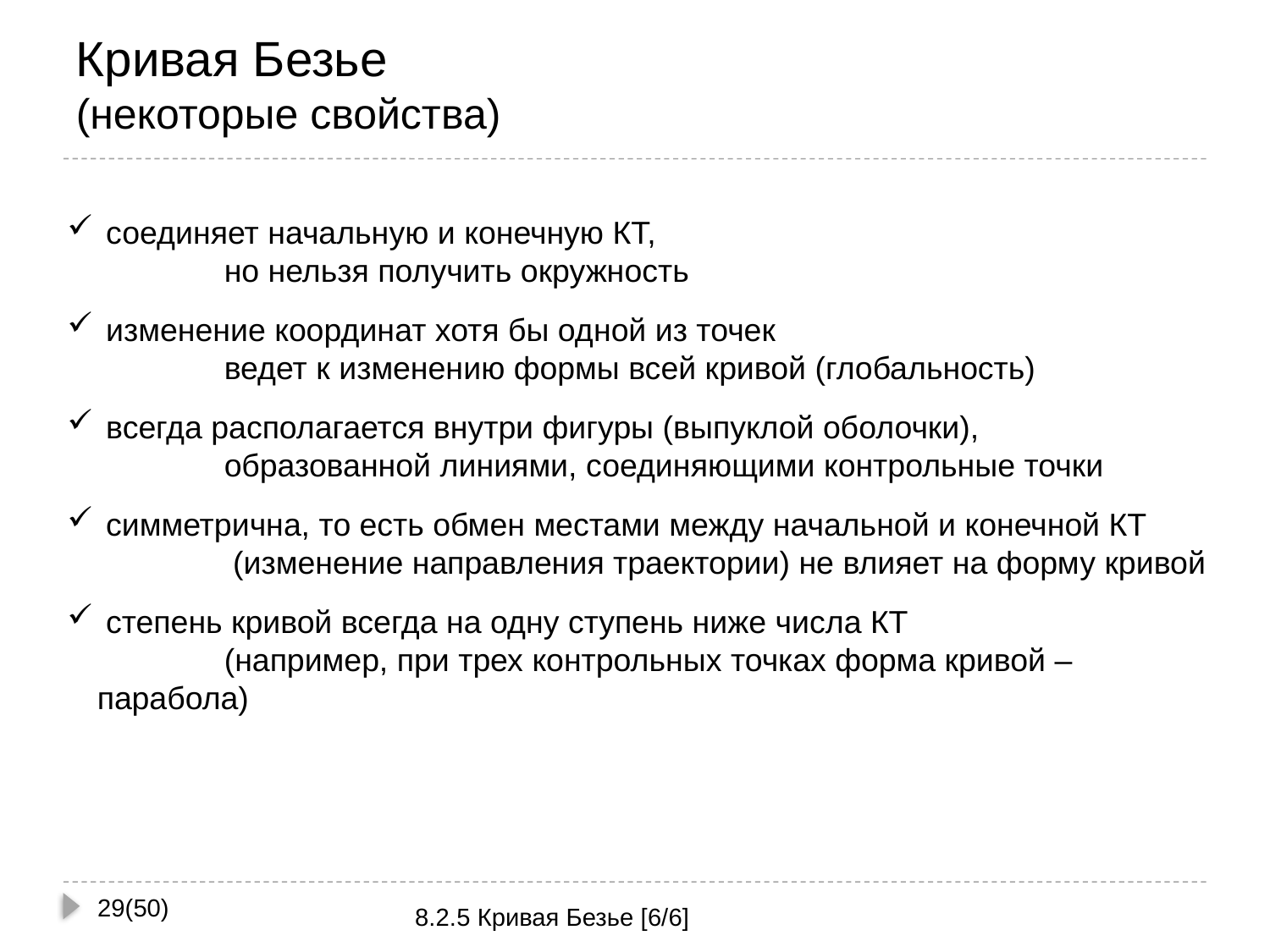

# Кривая Безье (некоторые свойства)
 соединяет начальную и конечную КТ,
	но нельзя получить окружность
 изменение координат хотя бы одной из точек
	ведет к изменению формы всей кривой (глобальность)
 всегда располагается внутри фигуры (выпуклой оболочки),
	образованной линиями, соединяющими контрольные точки
 симметрична, то есть обмен местами между начальной и конечной КТ
	 (изменение направления траектории) не влияет на форму кривой
 степень кривой всегда на одну ступень ниже числа КТ
	(например, при трех контрольных точках форма кривой – парабола)
29(50)
8.2.5 Кривая Безье [6/6]